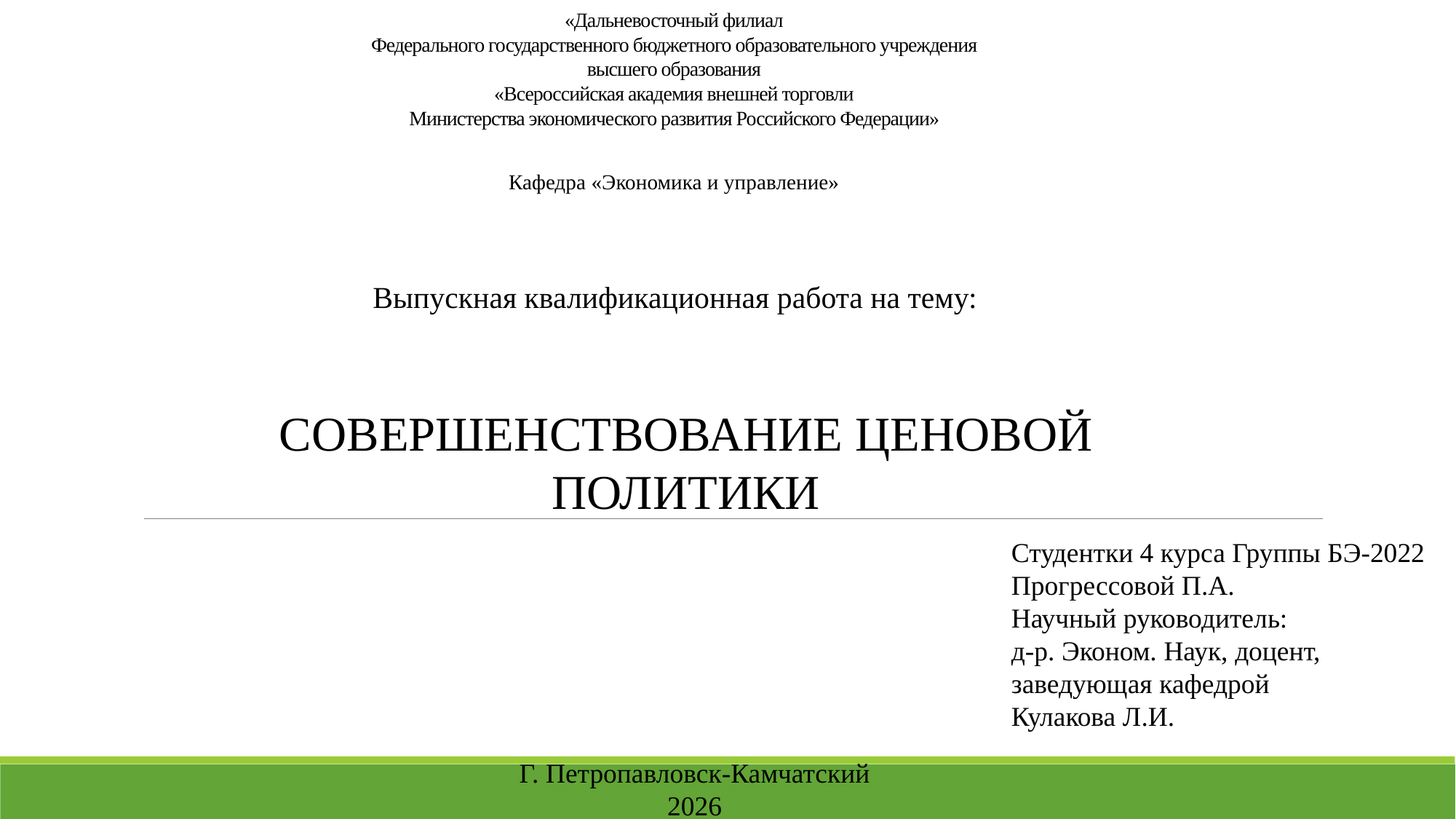

# «Дальневосточный филиал Федерального государственного бюджетного образовательного учреждения высшего образования «Всероссийская академия внешней торговли Министерства экономического развития Российского Федерации»
Кафедра «Экономика и управление»
Выпускная квалификационная работа на тему:
СОВЕРШЕНСТВОВАНИЕ ЦЕНОВОЙ ПОЛИТИКИ
Студентки 4 курса Группы БЭ-2022
Прогрессовой П.А.
Научный руководитель:
д-р. Эконом. Наук, доцент, заведующая кафедрой
Кулакова Л.И.
Г. Петропавловск-Камчатский
2026